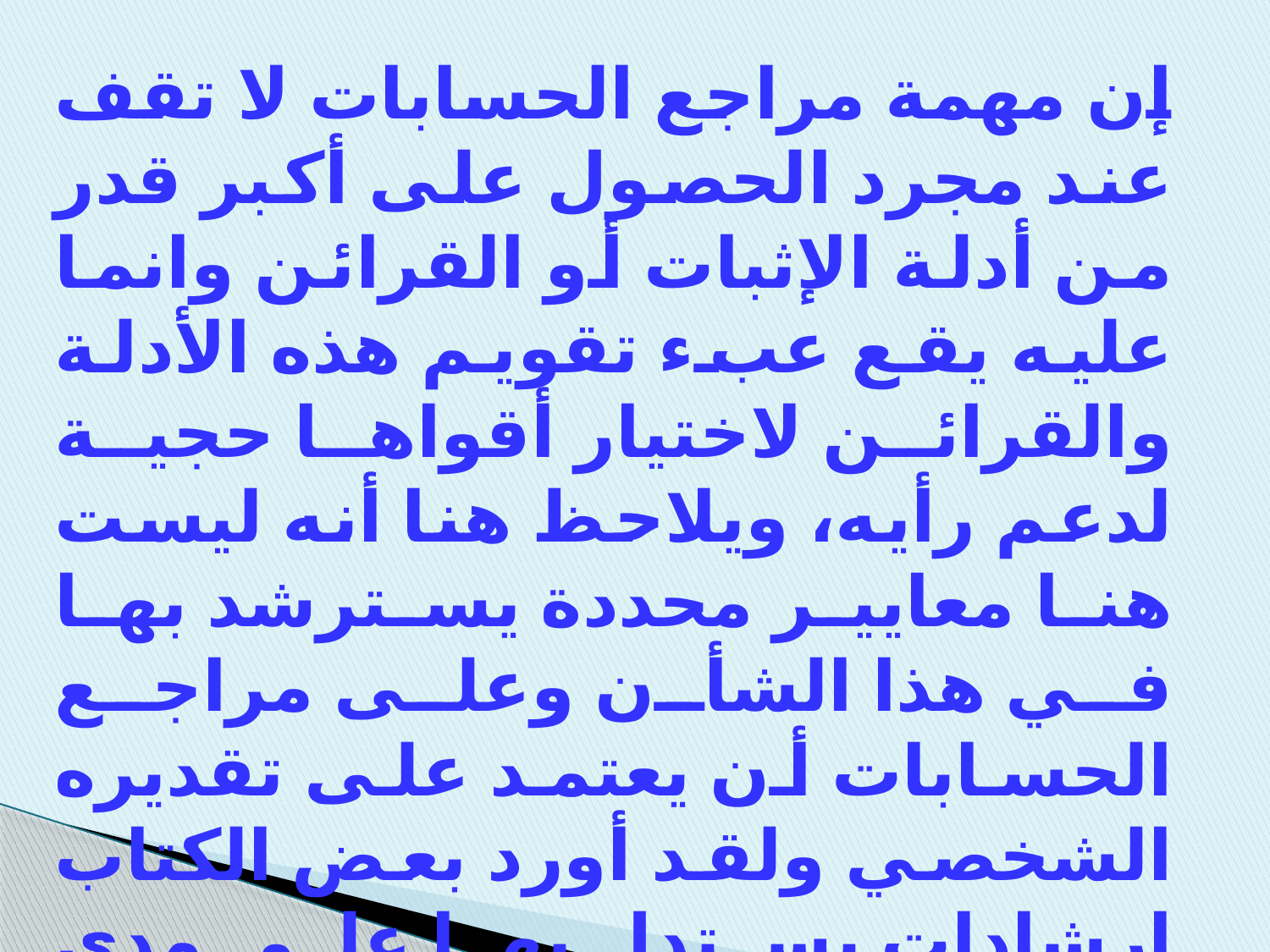

إن مهمة مراجع الحسابات لا تقف عند مجرد الحصول على أكبر قدر من أدلة الإثبات أو القرائن وانما عليه يقع عبء تقويم هذه الأدلة والقرائن لاختيار أقواها حجية لدعم رأيه، ويلاحظ هنا أنه ليست هنا معايير محددة يسترشد بها في هذا الشأن وعلى مراجع الحسابات أن يعتمد على تقديره الشخصي ولقد أورد بعض الكتاب إرشادات يستدل بها على مدى حجية أدلة الإثبات والتى تتمثل في الآتي.